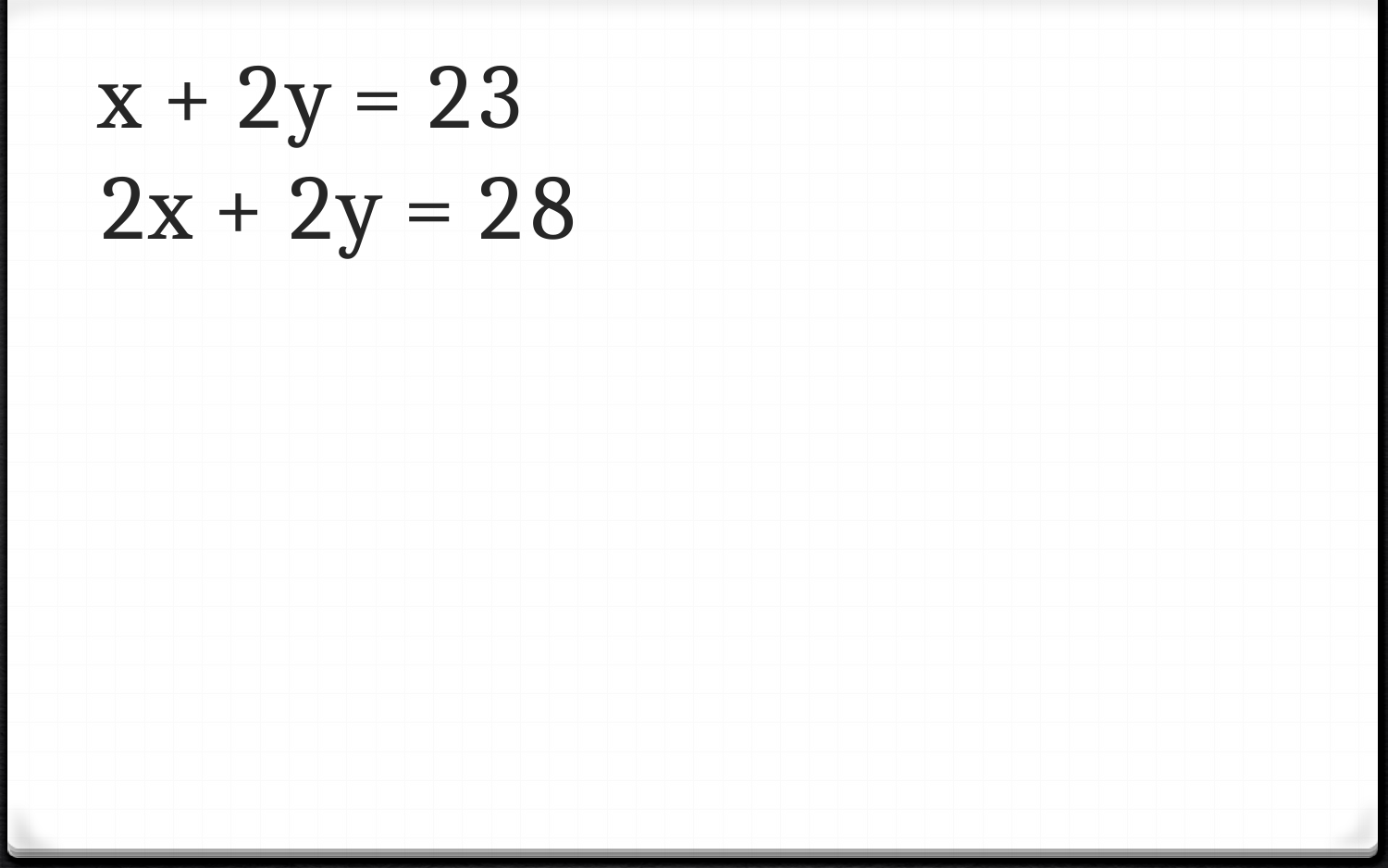

# x + 2y = 23 2x + 2y = 28